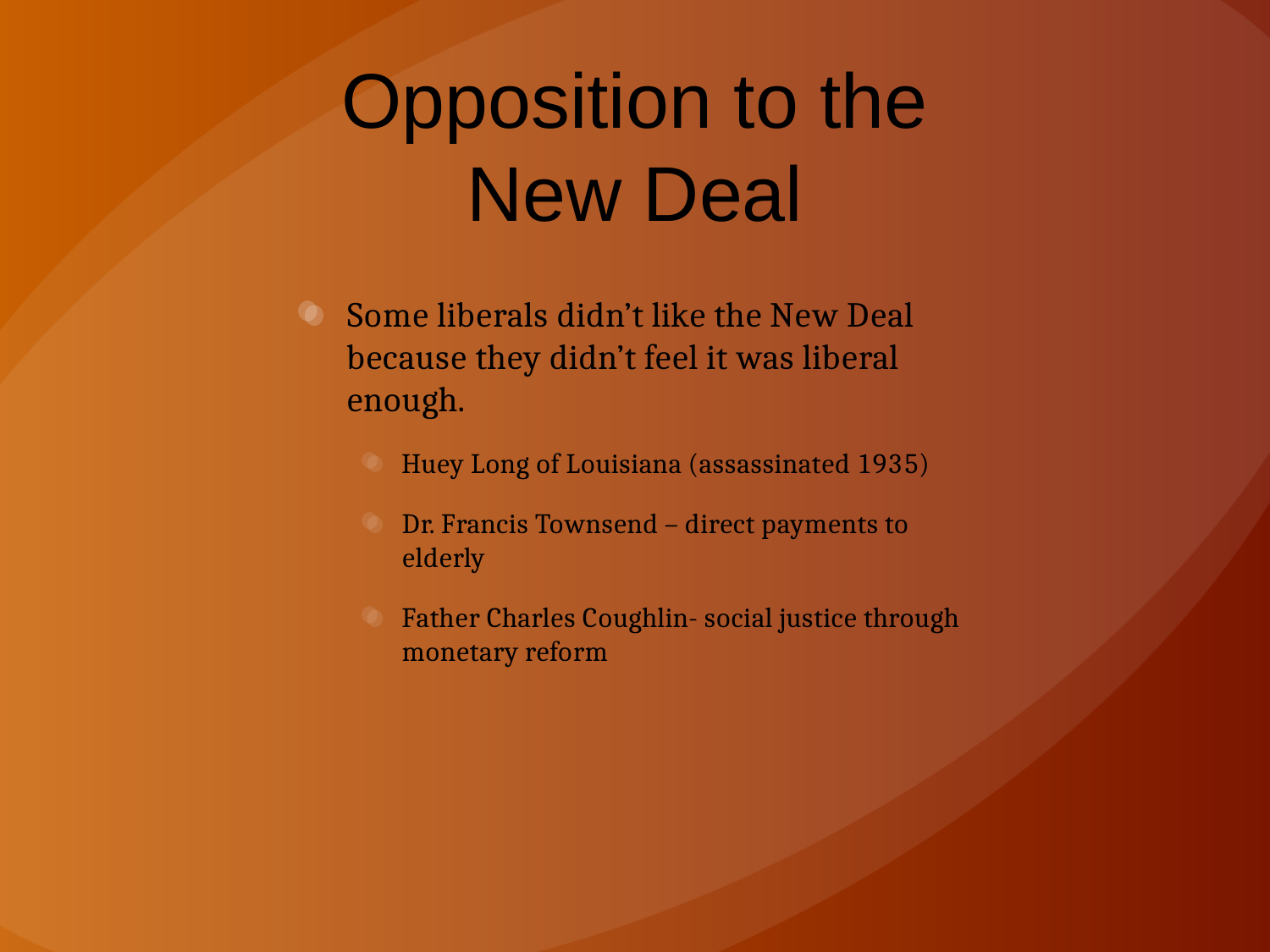

# Opposition to the New Deal
Some liberals didn’t like the New Deal because they didn’t feel it was liberal enough.
Huey Long of Louisiana (assassinated 1935)
Dr. Francis Townsend – direct payments to elderly
Father Charles Coughlin- social justice through monetary reform